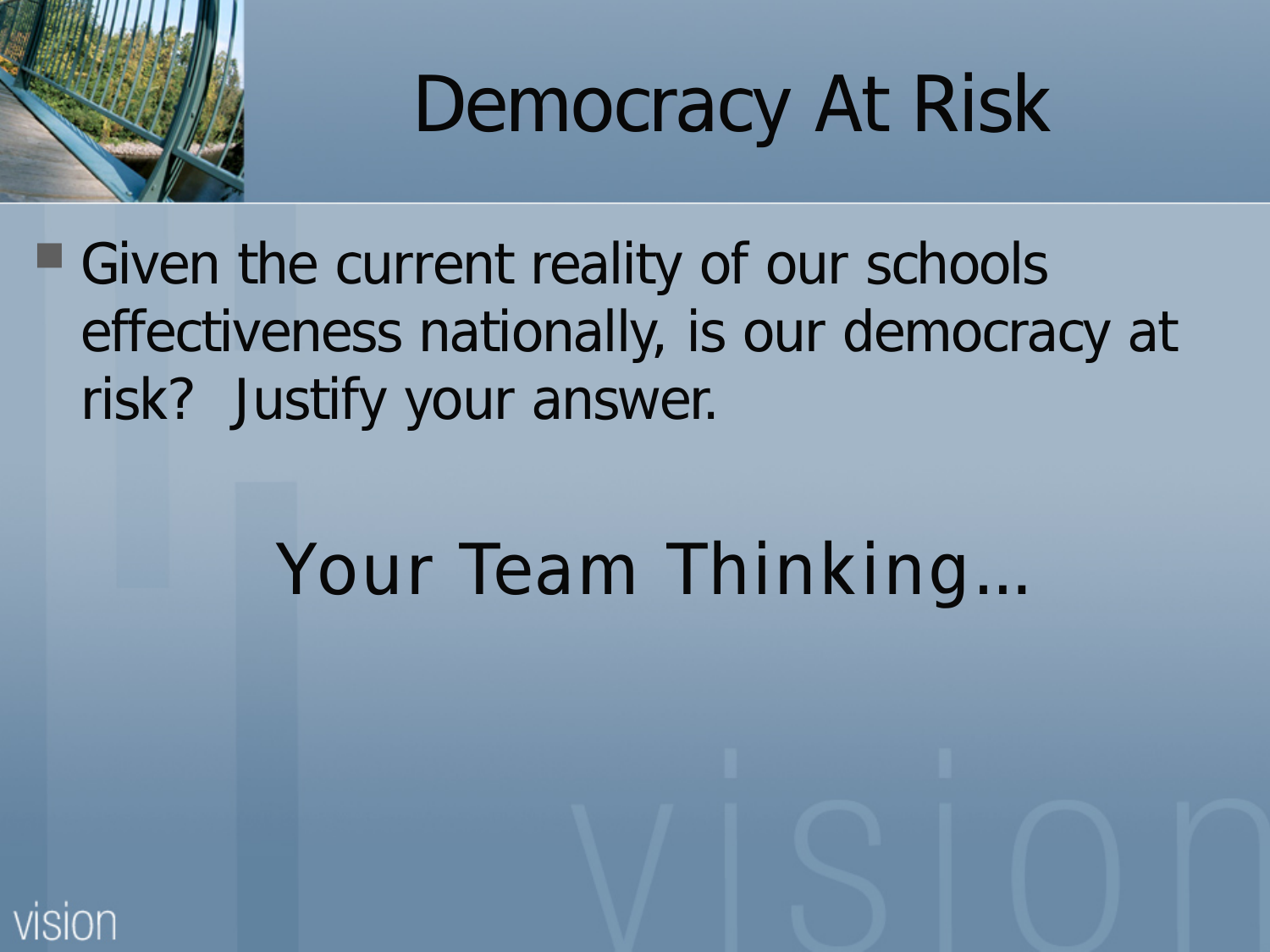

# Democracy At Risk
Given the current reality of our schools effectiveness nationally, is our democracy at risk?  Justify your answer.

Your Team Thinking…